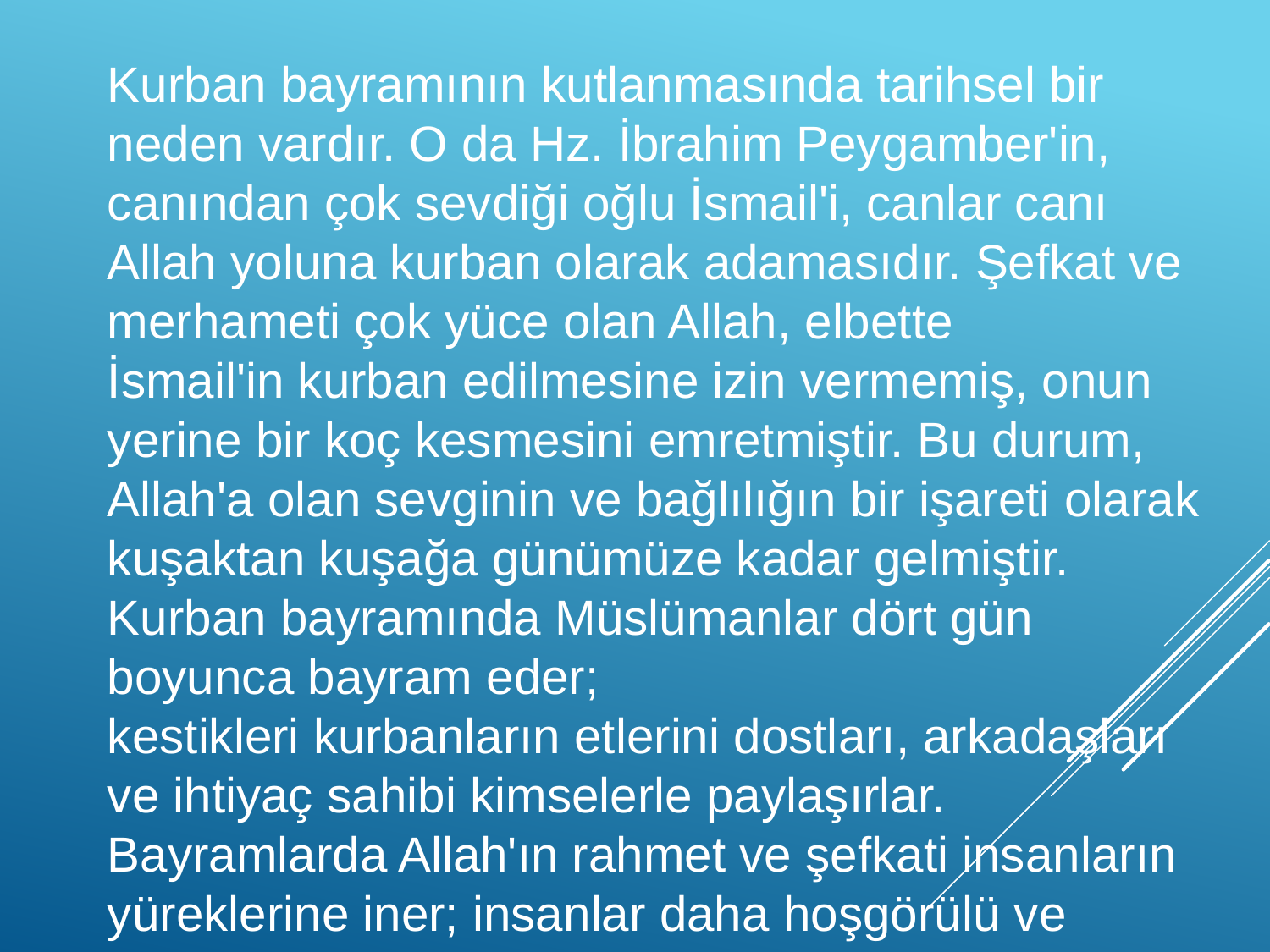

Kurban bayramının kutlanmasında tarihsel bir neden vardır. O da Hz. İbrahim Peygamber'in, canından çok sevdiği oğlu İsmail'i, canlar canı Allah yoluna kurban olarak adamasıdır. Şefkat ve merhameti çok yüce olan Allah, elbette İsmail'in kurban edilmesine izin vermemiş, onun yerine bir koç kesmesini emretmiştir. Bu durum, Allah'a olan sevginin ve bağlılığın bir işareti olarak kuşaktan kuşağa günümüze kadar gelmiştir. Kurban bayramında Müslümanlar dört gün boyunca bayram eder; kestikleri kurbanların etlerini dostları, arkadaşları ve ihtiyaç sahibi kimselerle paylaşırlar. Bayramlarda Allah'ın rahmet ve şefkati insanların yüreklerine iner; insanlar daha hoşgörülü ve sevecen olurlar.